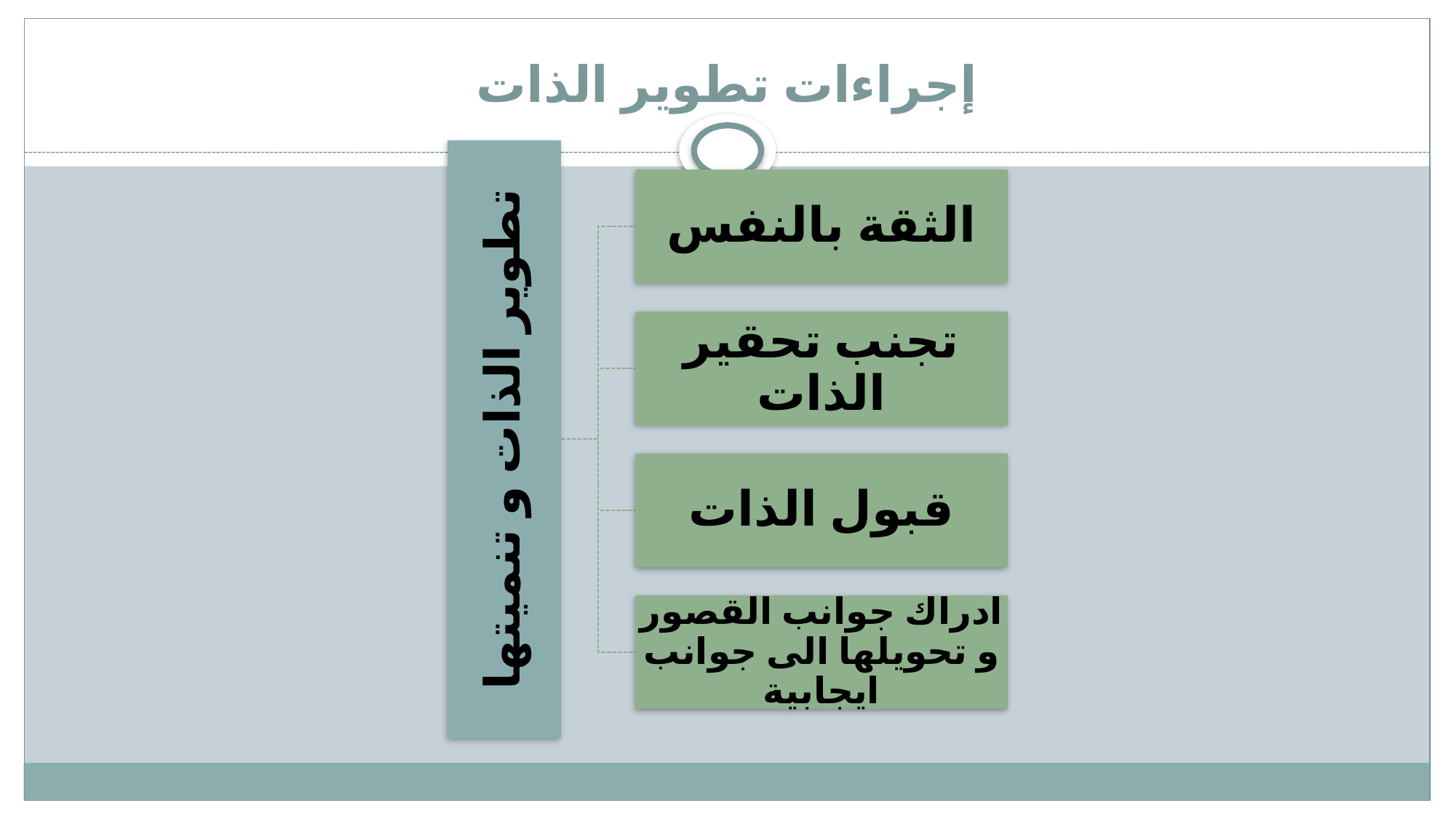

# إجراءات تطوير الذات

تطوير الذات و تنميتها
الثقة بالنفس
تجنب تحقير الذات
قبول الذات
ادراك جوانب القصور و تحويلها الى جوانب ايجابية